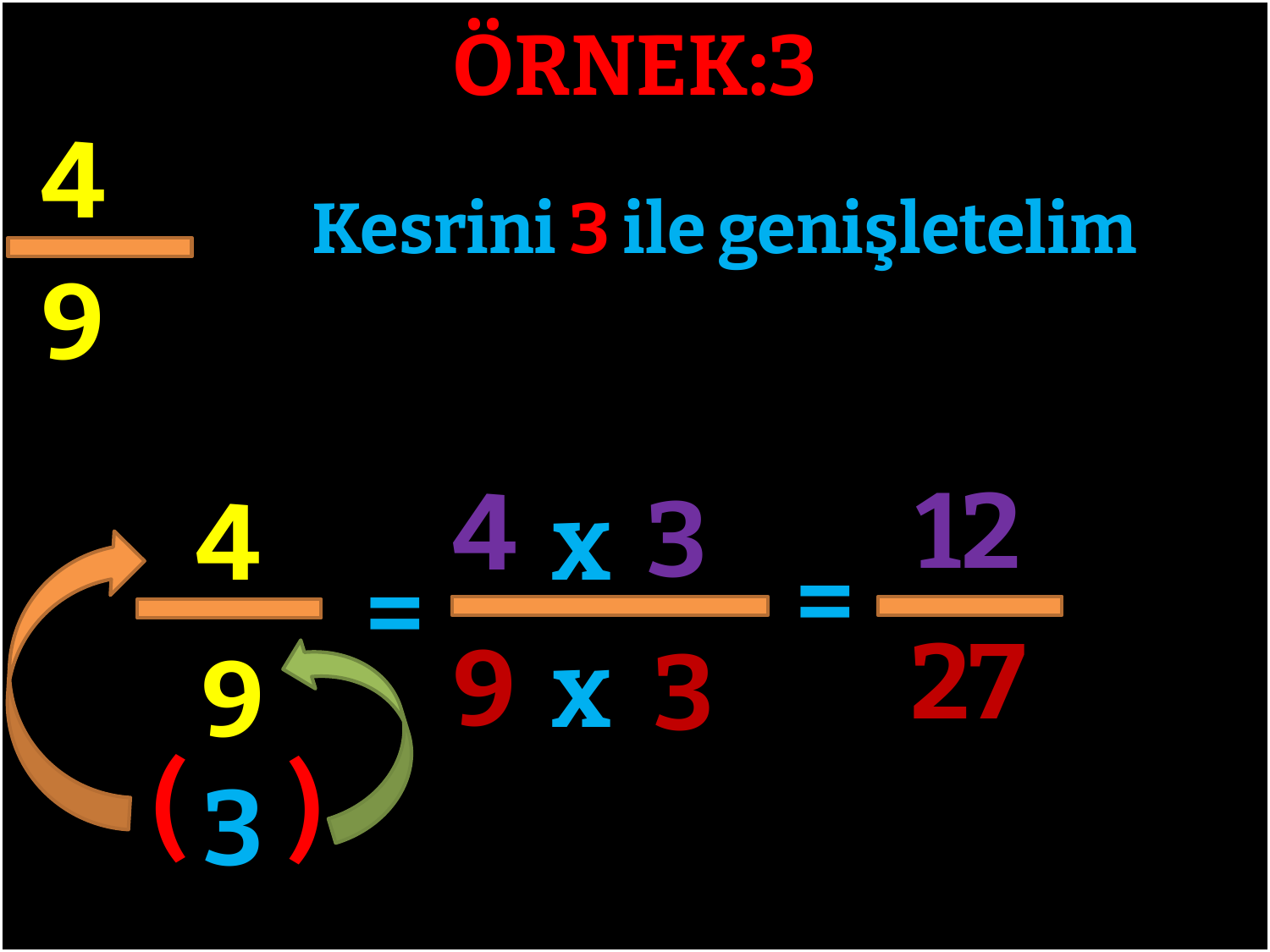

ÖRNEK:3
4
Kesrini 3 ile genişletelim

9
#
12
4
3
4
x
=
=

27

9
x
3
9

(
)
3